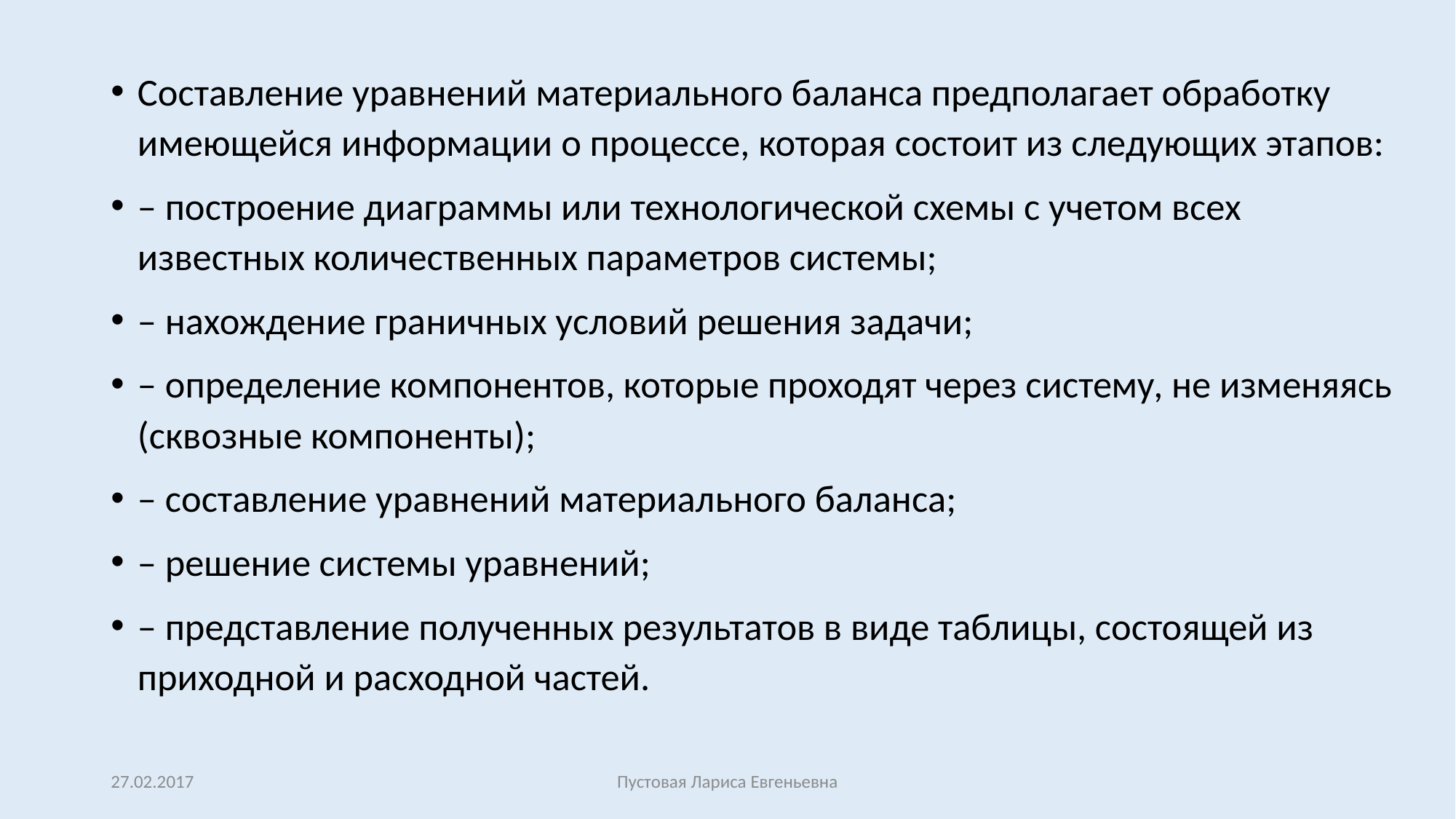

Составление уравнений материального баланса предполагает обработку имеющейся информации о процессе, которая состоит из следующих этапов:
– построение диаграммы или технологической схемы с учетом всех известных количественных параметров системы;
– нахождение граничных условий решения задачи;
– определение компонентов, которые проходят через систему, не изменяясь (сквозные компоненты);
– составление уравнений материального баланса;
– решение системы уравнений;
– представление полученных результатов в виде таблицы, состоящей из приходной и расходной частей.
27.02.2017
Пустовая Лариса Евгеньевна